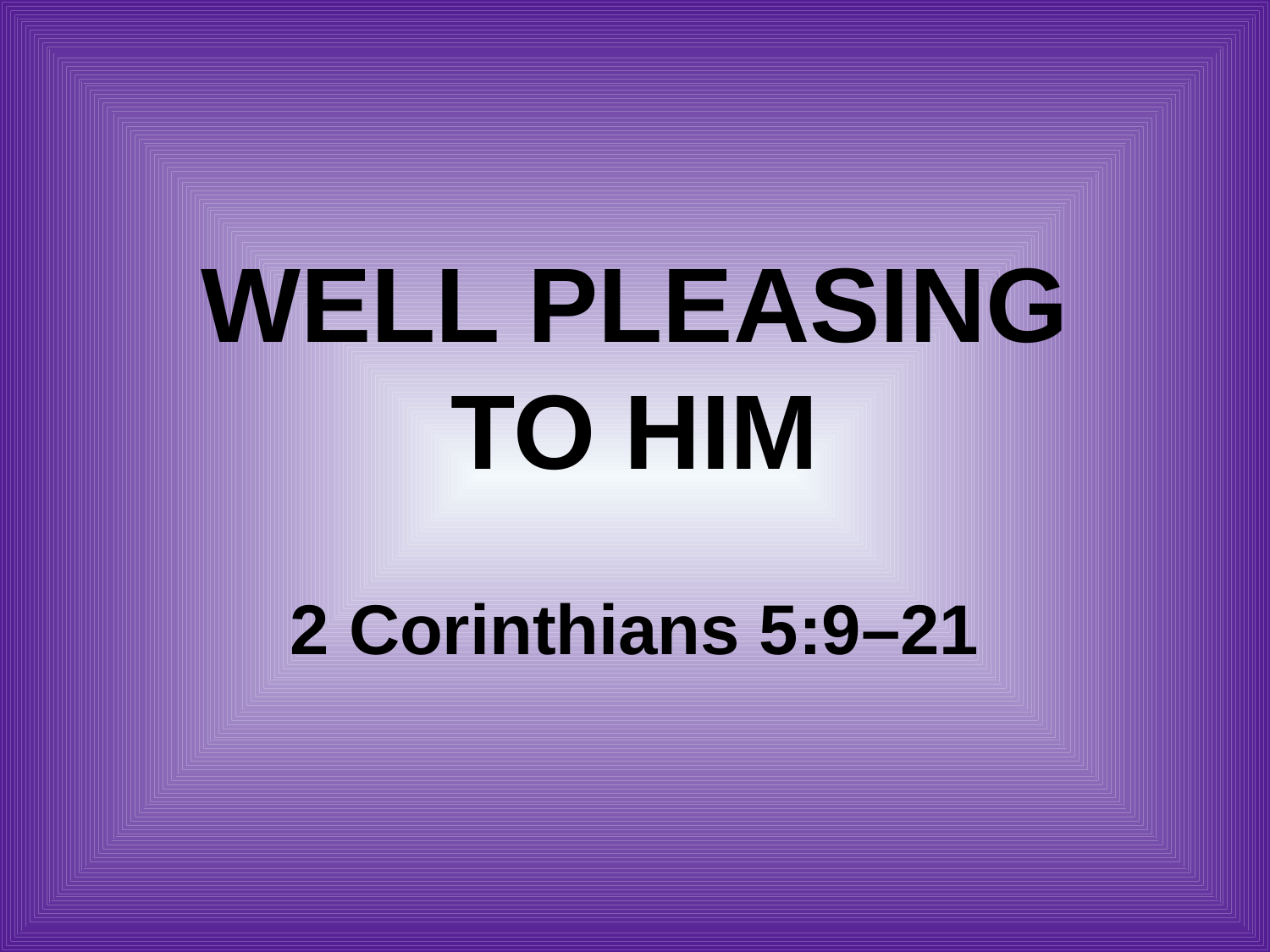

# Well Pleasing to Him 2 Corinthians 5:9–21